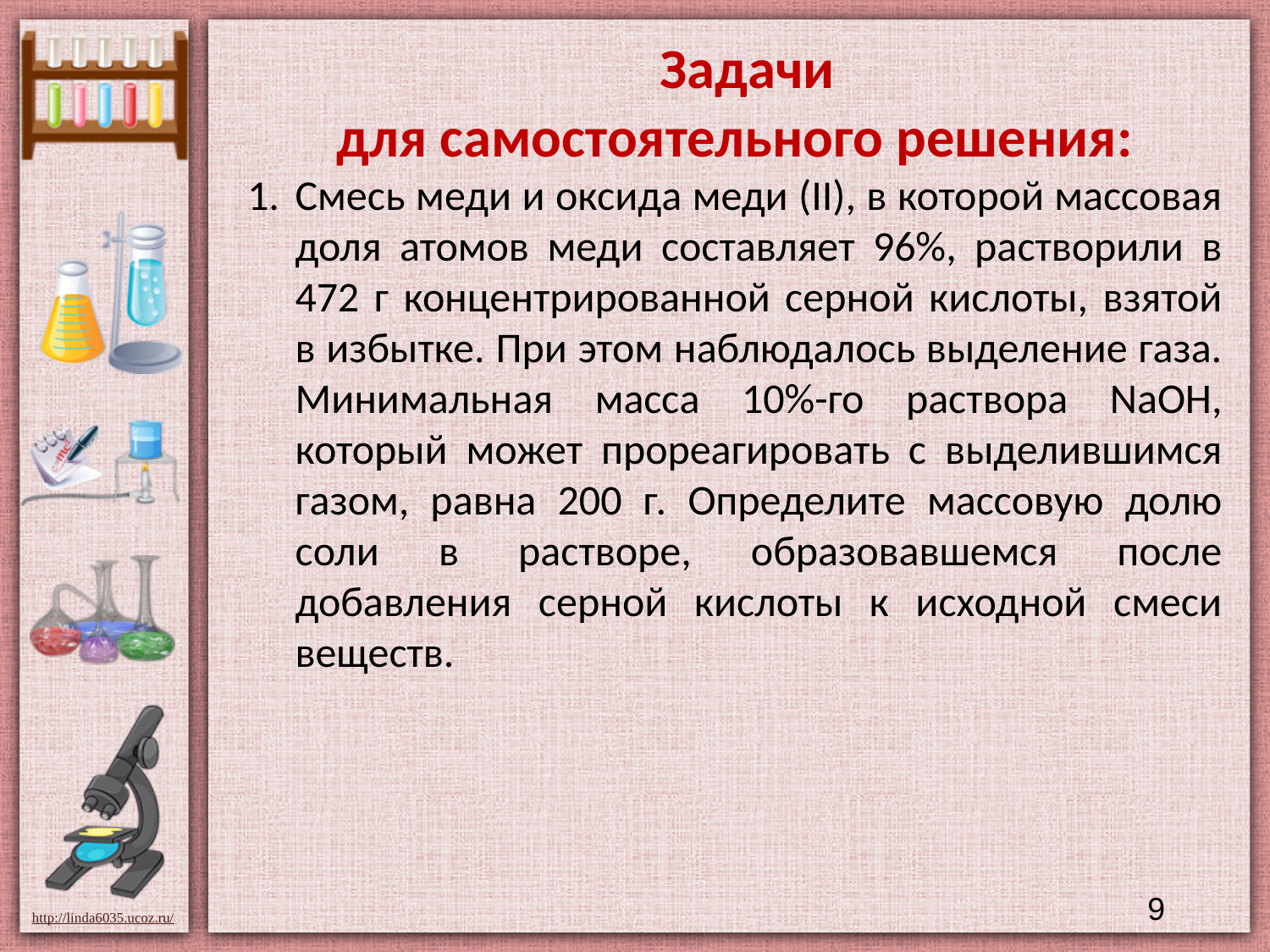

Задачи
для самостоятельного решения:
Смесь меди и оксида меди (II), в которой массовая доля атомов меди составляет 96%, растворили в 472 г концентрированной серной кислоты, взятой в избытке. При этом наблюдалось выделение газа. Минимальная масса 10%-го раствора NaOH, который может прореагировать с выделившимся газом, равна 200 г. Определите массовую долю соли в растворе, образовавшемся после добавления серной кислоты к исходной смеси веществ.
9